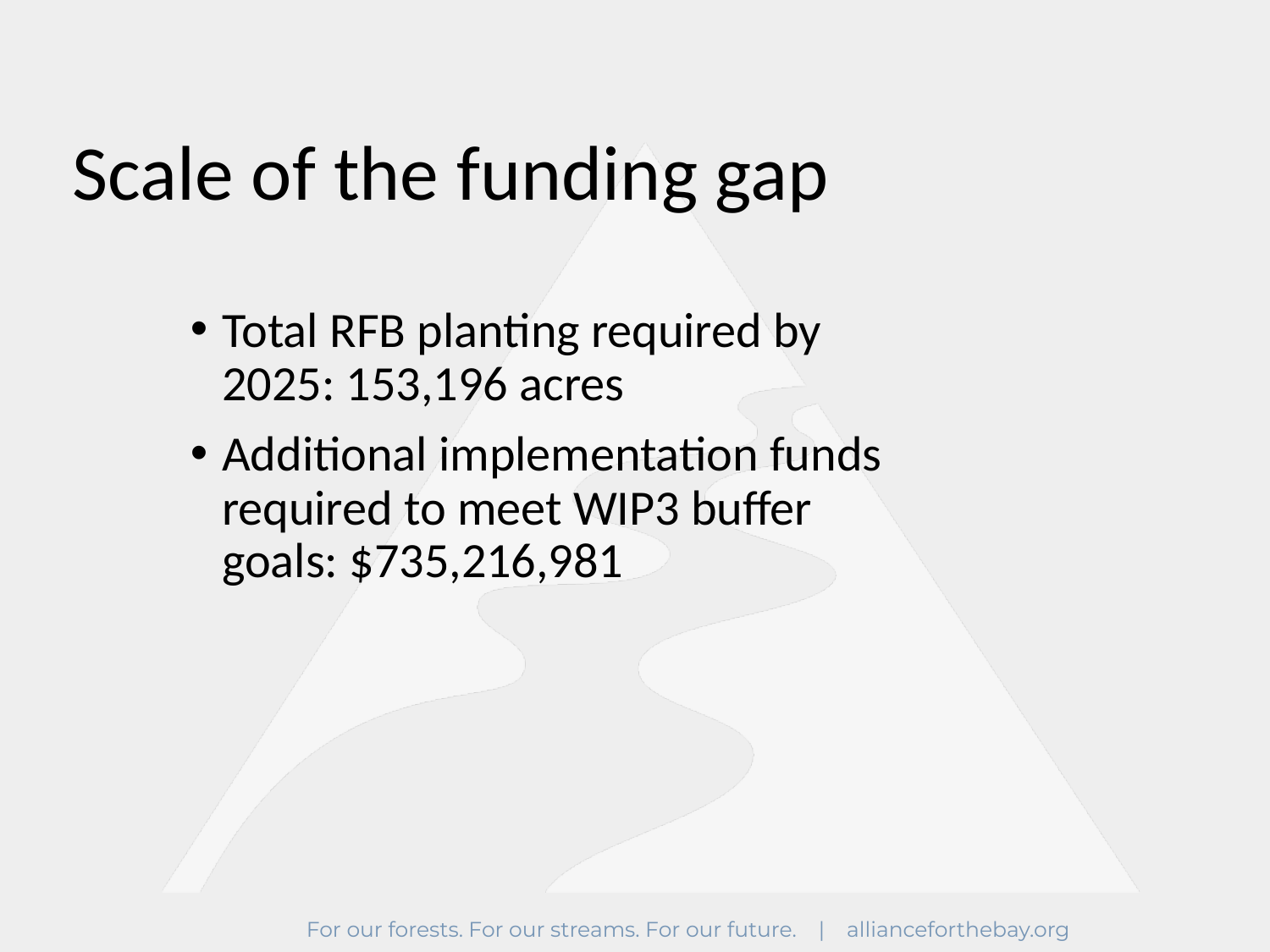

# Scale of the funding gap
Total RFB planting required by 2025: 153,196 acres
Additional implementation funds required to meet WIP3 buffer goals: $735,216,981